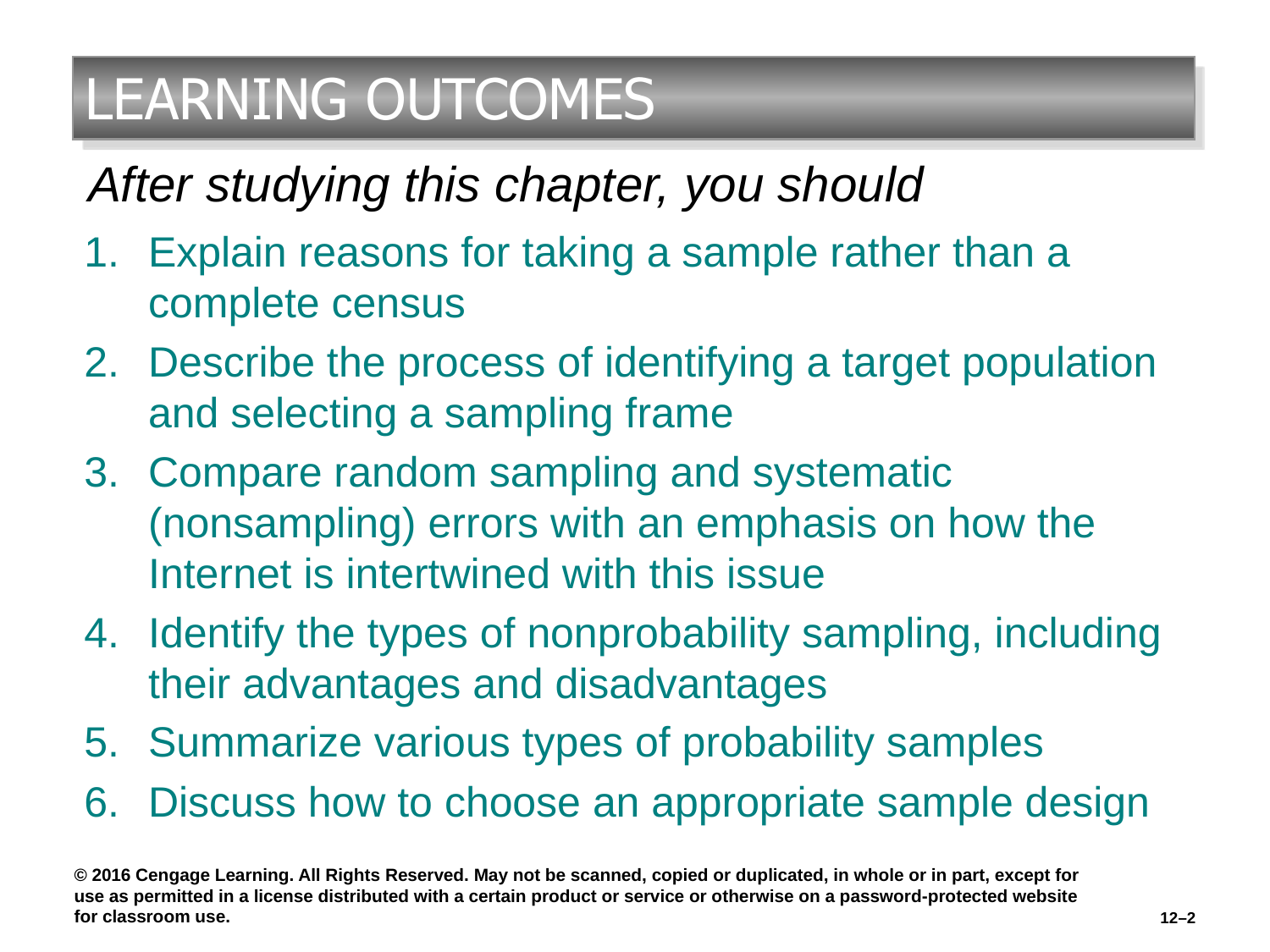

# LEARNING OUTCOMES
Explain reasons for taking a sample rather than a complete census
Describe the process of identifying a target population and selecting a sampling frame
Compare random sampling and systematic (nonsampling) errors with an emphasis on how the Internet is intertwined with this issue
Identify the types of nonprobability sampling, including their advantages and disadvantages
Summarize various types of probability samples
Discuss how to choose an appropriate sample design

12–2
© 2016 Cengage Learning. All Rights Reserved. May not be scanned, copied or duplicated, in whole or in part, except for use as permitted in a license distributed with a certain product or service or otherwise on a password-protected website for classroom use.